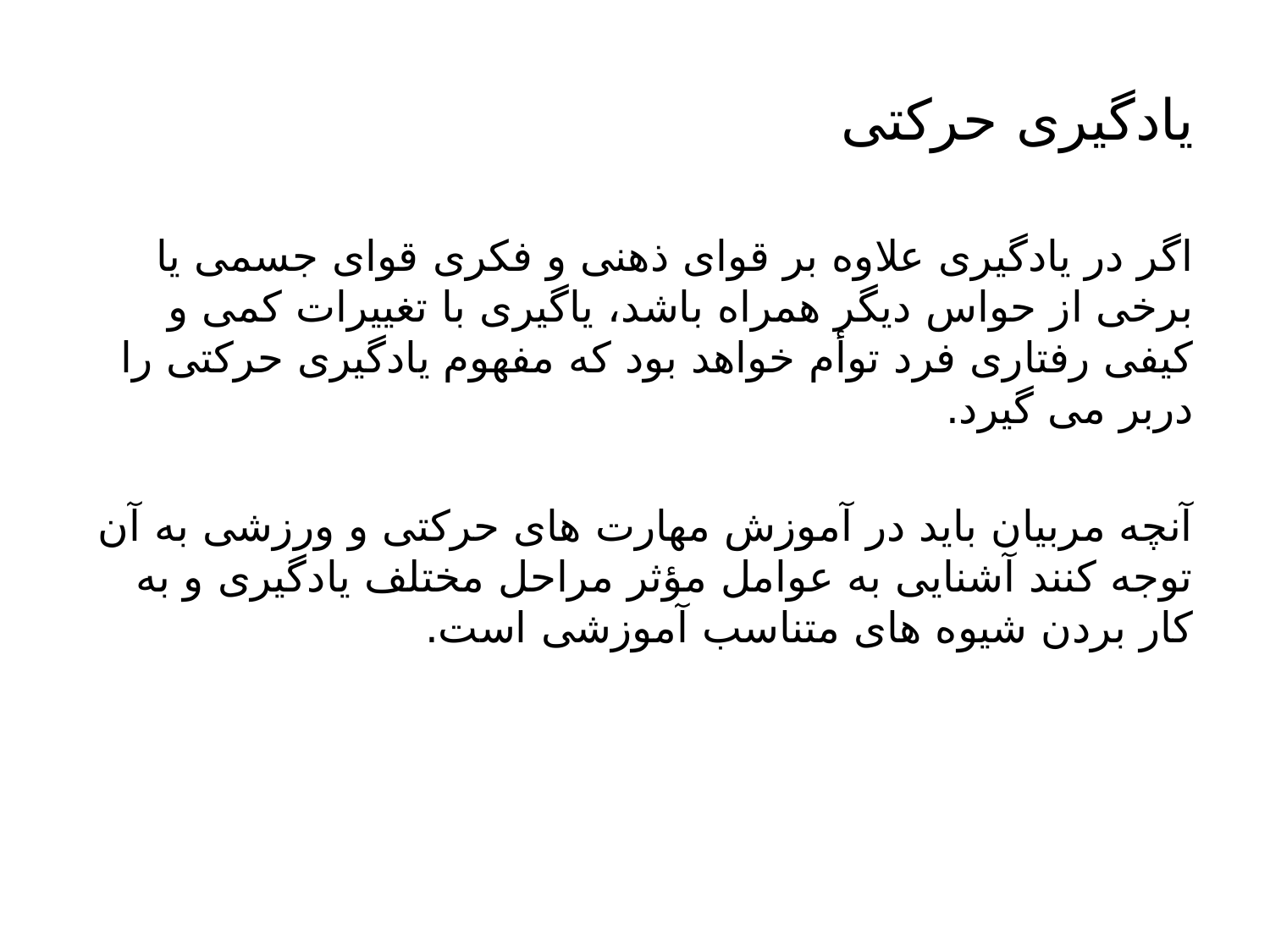

# یادگیری حرکتی
اگر در یادگیری علاوه بر قوای ذهنی و فکری قوای جسمی یا برخی از حواس دیگر همراه باشد، یاگیری با تغییرات کمی و کیفی رفتاری فرد توأم خواهد بود که مفهوم یادگیری حرکتی را دربر می گیرد.

آنچه مربیان باید در آموزش مهارت های حرکتی و ورزشی به آن توجه کنند آشنایی به عوامل مؤثر مراحل مختلف یادگیری و به کار بردن شیوه های متناسب آموزشی است.